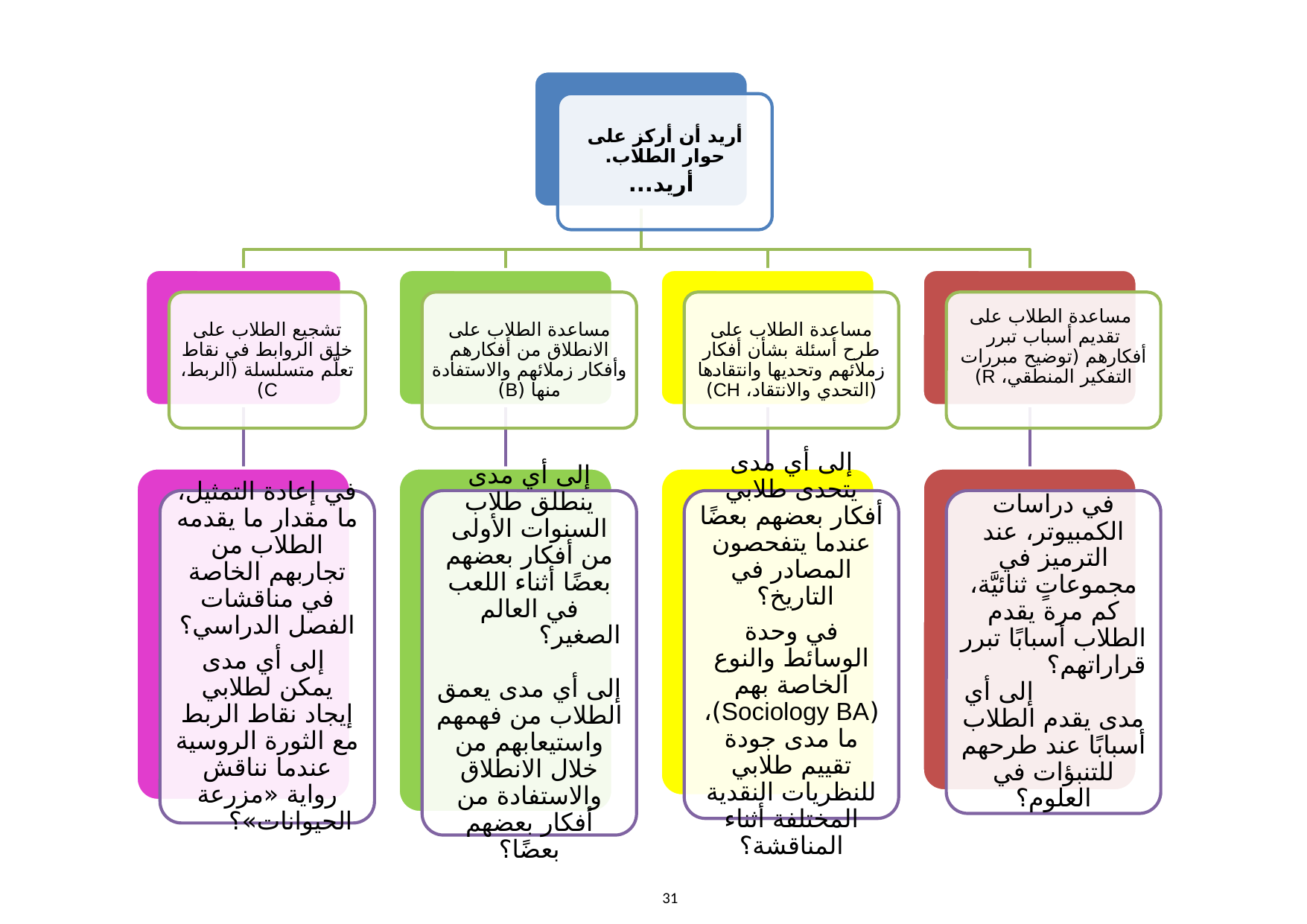

أريد أن أركز على حوار الطلاب.
 أريد...

تشجيع الطلاب على خلق الروابط في نقاط تعلّم متسلسلة (الربط، C)
مساعدة الطلاب على الانطلاق من أفكارهم وأفكار زملائهم والاستفادة منها (B)
مساعدة الطلاب على طرح أسئلة بشأن أفكار زملائهم وتحديها وانتقادها (التحدي والانتقاد، CH)
 مساعدة الطلاب على تقديم أسباب تبرر أفكارهم (توضيح مبررات التفكير المنطقي، R)

في إعادة التمثيل، ما مقدار ما يقدمه الطلاب من تجاربهم الخاصة في مناقشات الفصل الدراسي؟
 إلى أي مدى يمكن لطلابي إيجاد نقاط الربط مع الثورة الروسية عندما نناقش رواية «مزرعة الحيوانات»؟
إلى أي مدى ينطلق طلاب السنوات الأولى من أفكار بعضهم بعضًا أثناء اللعب في العالم الصغير؟                                  إلى أي مدى يعمق الطلاب من فهمهم واستيعابهم من خلال الانطلاق والاستفادة من أفكار بعضهم بعضًا؟
إلى أي مدى يتحدى طلابي أفكار بعضهم بعضًا عندما يتفحصون المصادر في التاريخ؟
في وحدة الوسائط والنوع الخاصة بهم (Sociology BA)، ما مدى جودة تقييم طلابي للنظريات النقدية المختلفة أثناء المناقشة؟
في دراسات الكمبيوتر، عند الترميز في مجموعاتٍ ثنائيَّة، كم مرة يقدم الطلاب أسبابًا تبرر قراراتهم؟                          إلى أي مدى يقدم الطلاب أسبابًا عند طرحهم للتنبؤات في العلوم؟
31